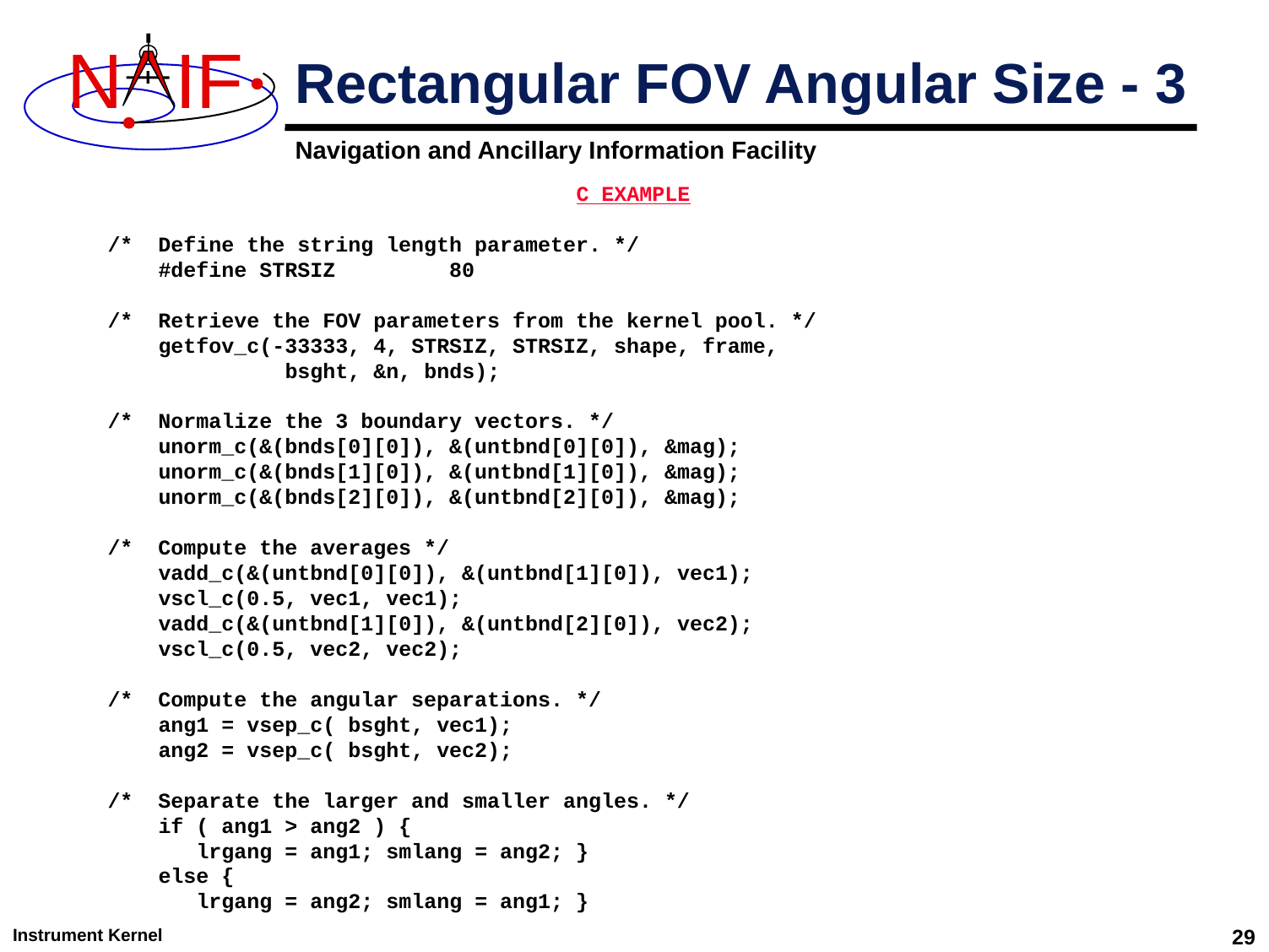

# Rectangular FOV Angular Size - 3
C EXAMPLE

/*  Define the string length parameter. */
    #define STRSIZ         80

/*  Retrieve the FOV parameters from the kernel pool. */
    getfov_c(-33333, 4, STRSIZ, STRSIZ, shape, frame,
              bsght, &n, bnds);

/*  Normalize the 3 boundary vectors. */
    unorm_c(&(bnds[0][0]), &(untbnd[0][0]), &mag);
    unorm_c(&(bnds[1][0]), &(untbnd[1][0]), &mag);
    unorm_c(&(bnds[2][0]), &(untbnd[2][0]), &mag);

/*  Compute the averages */
    vadd_c(&(untbnd[0][0]), &(untbnd[1][0]), vec1);
    vscl_c(0.5, vec1, vec1);
    vadd_c(&(untbnd[1][0]), &(untbnd[2][0]), vec2);
    vscl_c(0.5, vec2, vec2);

/*  Compute the angular separations. */
    ang1 = vsep_c( bsght, vec1);
    ang2 = vsep_c( bsght, vec2);

/*  Separate the larger and smaller angles. */
    if ( ang1 > ang2 ) {
       lrgang = ang1; smlang = ang2; }
    else {
       lrgang = ang2; smlang = ang1; }
Instrument Kernel
29